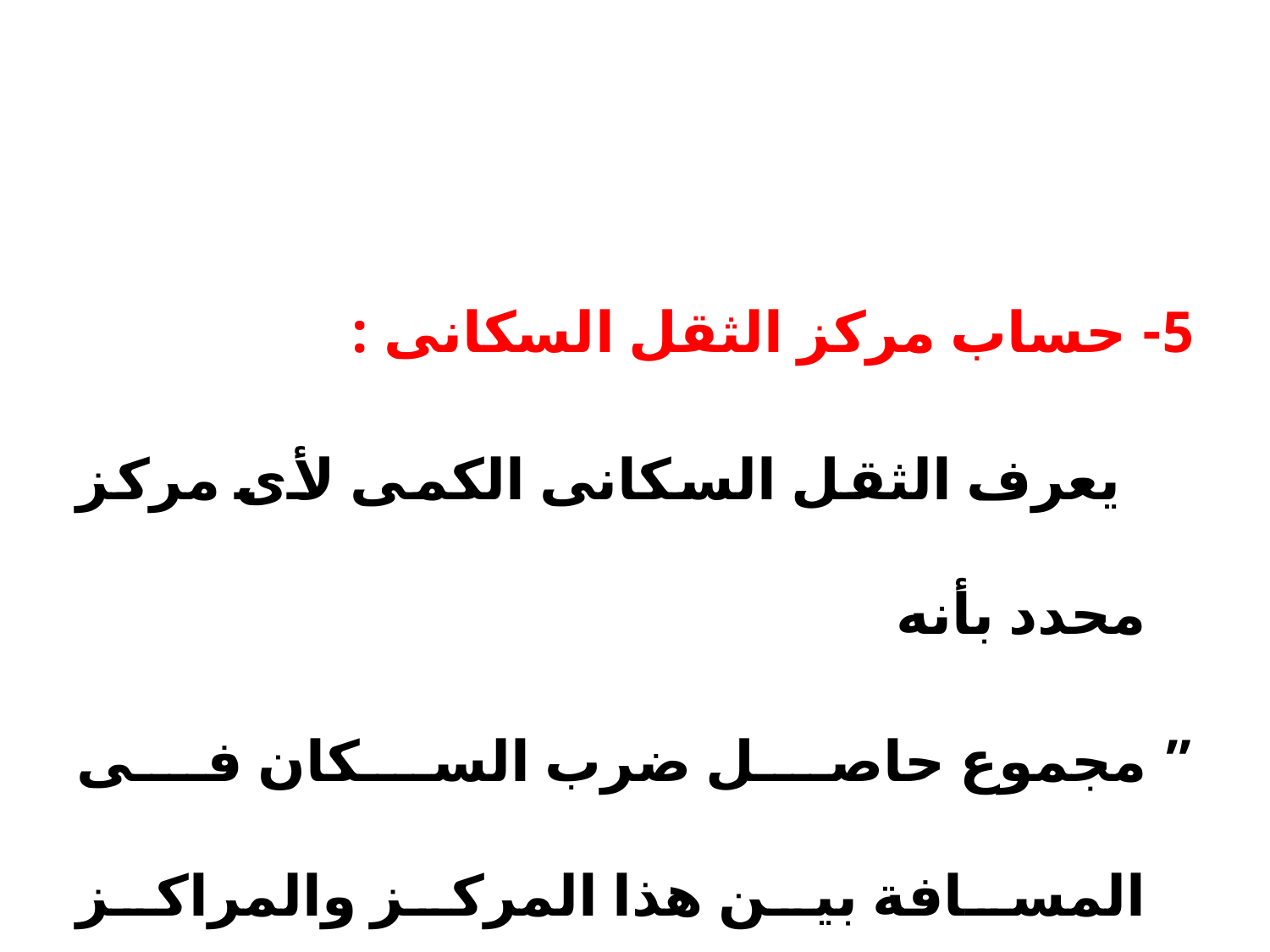

5- حساب مركز الثقل السكانى :
     يعرف الثقل السكانى الكمى لأى مركز محدد بأنه
” مجموع حاصل ضرب السكان فى المسافة بين هذا المركز والمراكز المجاورة ”